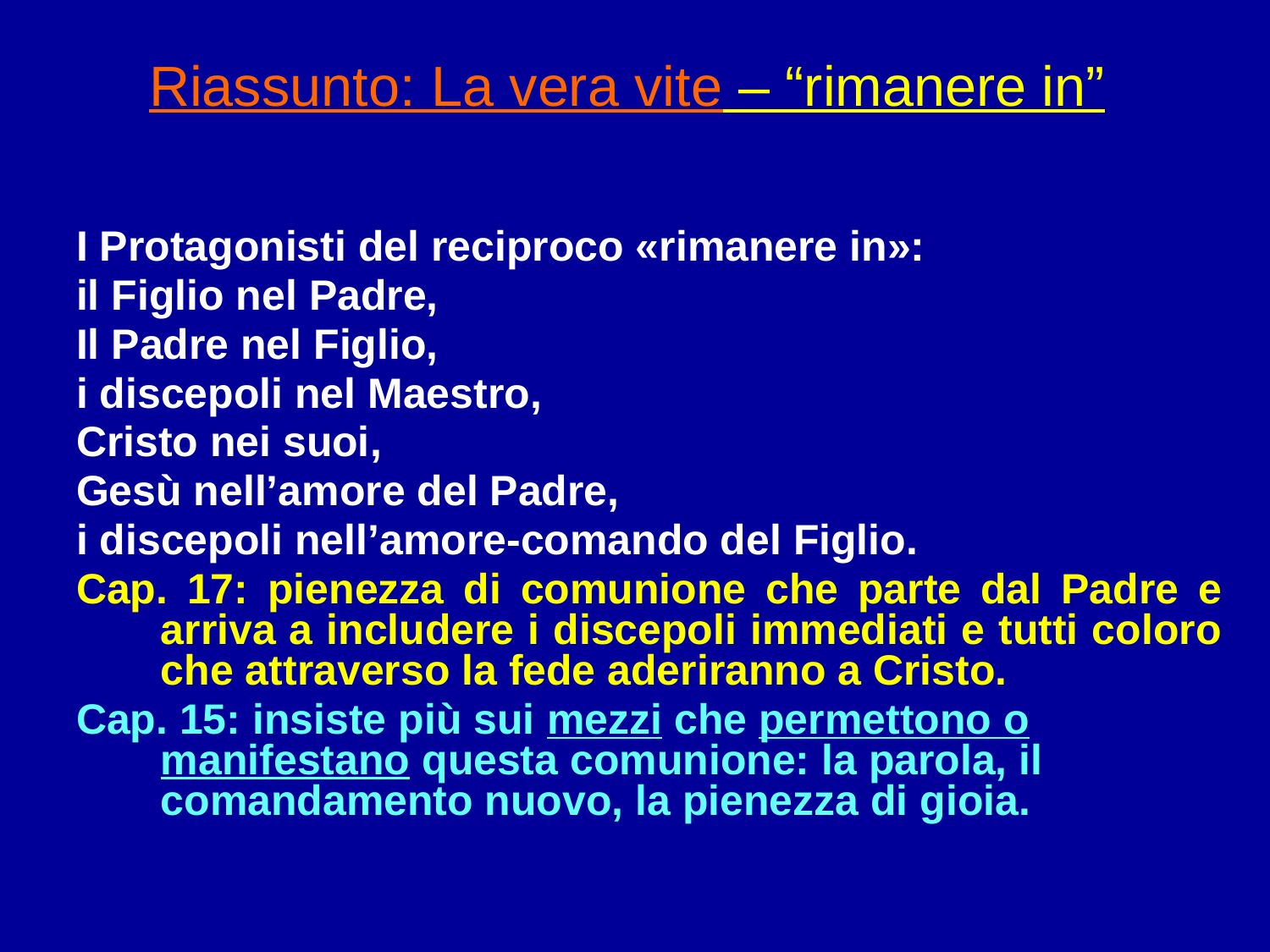

# Riassunto: La vera vite – “rimanere in”
I Protagonisti del reciproco «rimanere in»:
il Figlio nel Padre,
Il Padre nel Figlio,
i discepoli nel Maestro,
Cristo nei suoi,
Gesù nell’amore del Padre,
i discepoli nell’amore-comando del Figlio.
Cap. 17: pienezza di comunione che parte dal Padre e arriva a includere i discepoli immediati e tutti coloro che attraverso la fede aderiranno a Cristo.
Cap. 15: insiste più sui mezzi che permettono o manifestano questa comunione: la parola, il comandamento nuovo, la pienezza di gioia.